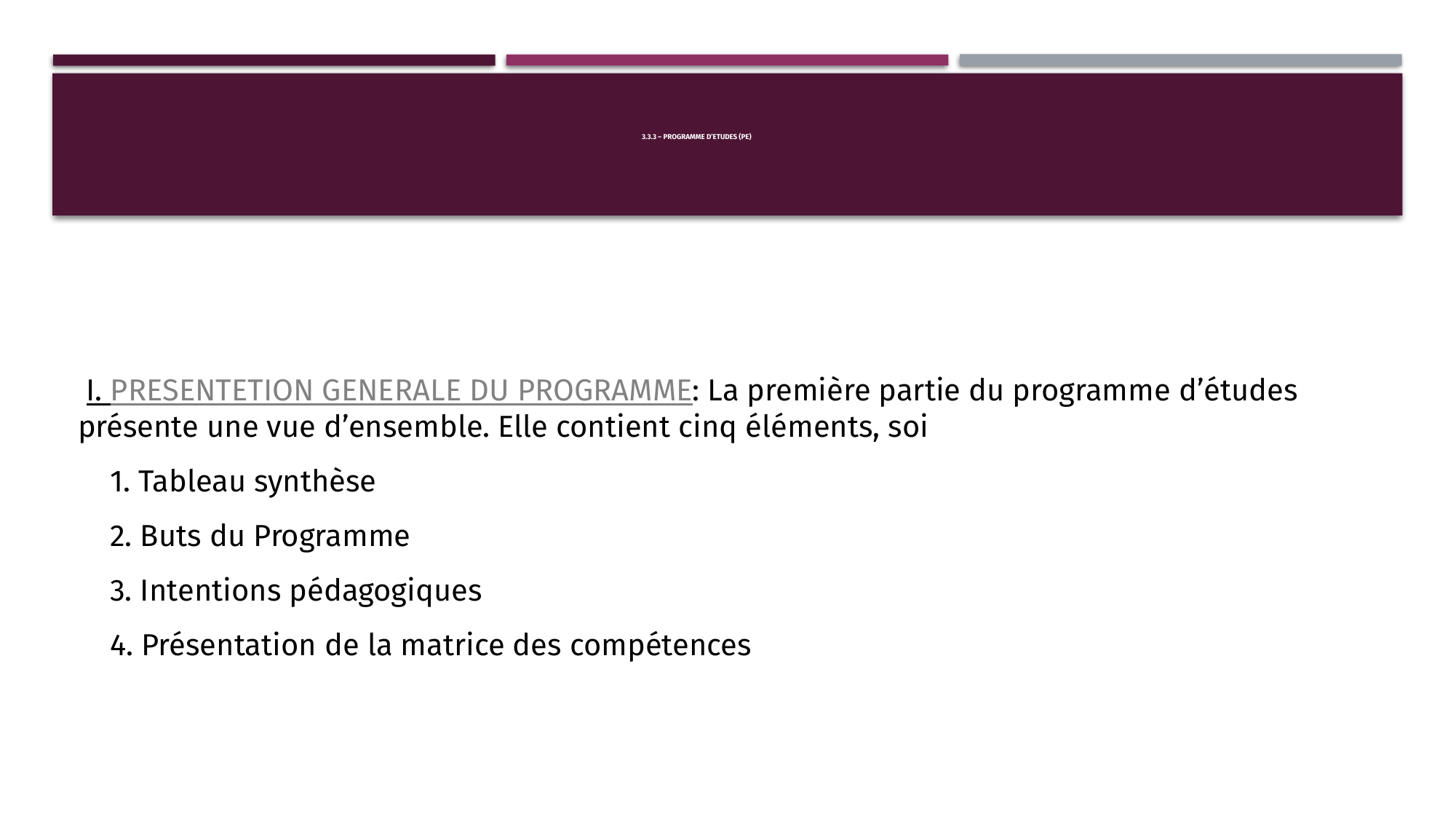

# 3.3.3 – PROGRAMME D’ETUDES (PE)

 I. PRESENTETION GENERALE DU PROGRAMME: La première partie du programme d’études  présente une vue d’ensemble. Elle contient cinq éléments, soi
    1. Tableau synthèse
    2. Buts du Programme
    3. Intentions pédagogiques
    4. Présentation de la matrice des compétences